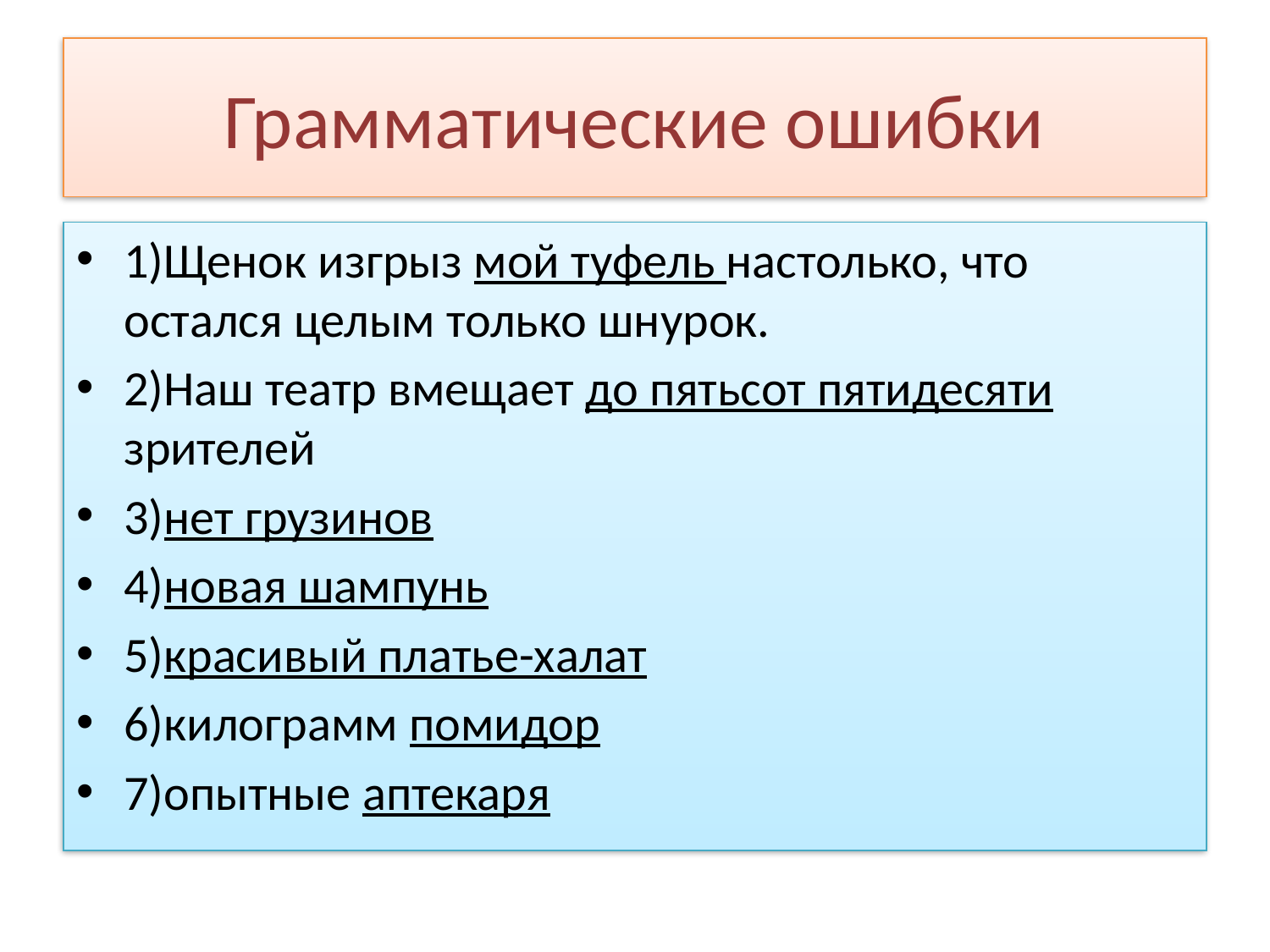

# Грамматические ошибки
1)Щенок изгрыз мой туфель настолько, что остался целым только шнурок.
2)Наш театр вмещает до пятьсот пятидесяти зрителей
3)нет грузинов
4)новая шампунь
5)красивый платье-халат
6)килограмм помидор
7)опытные аптекаря